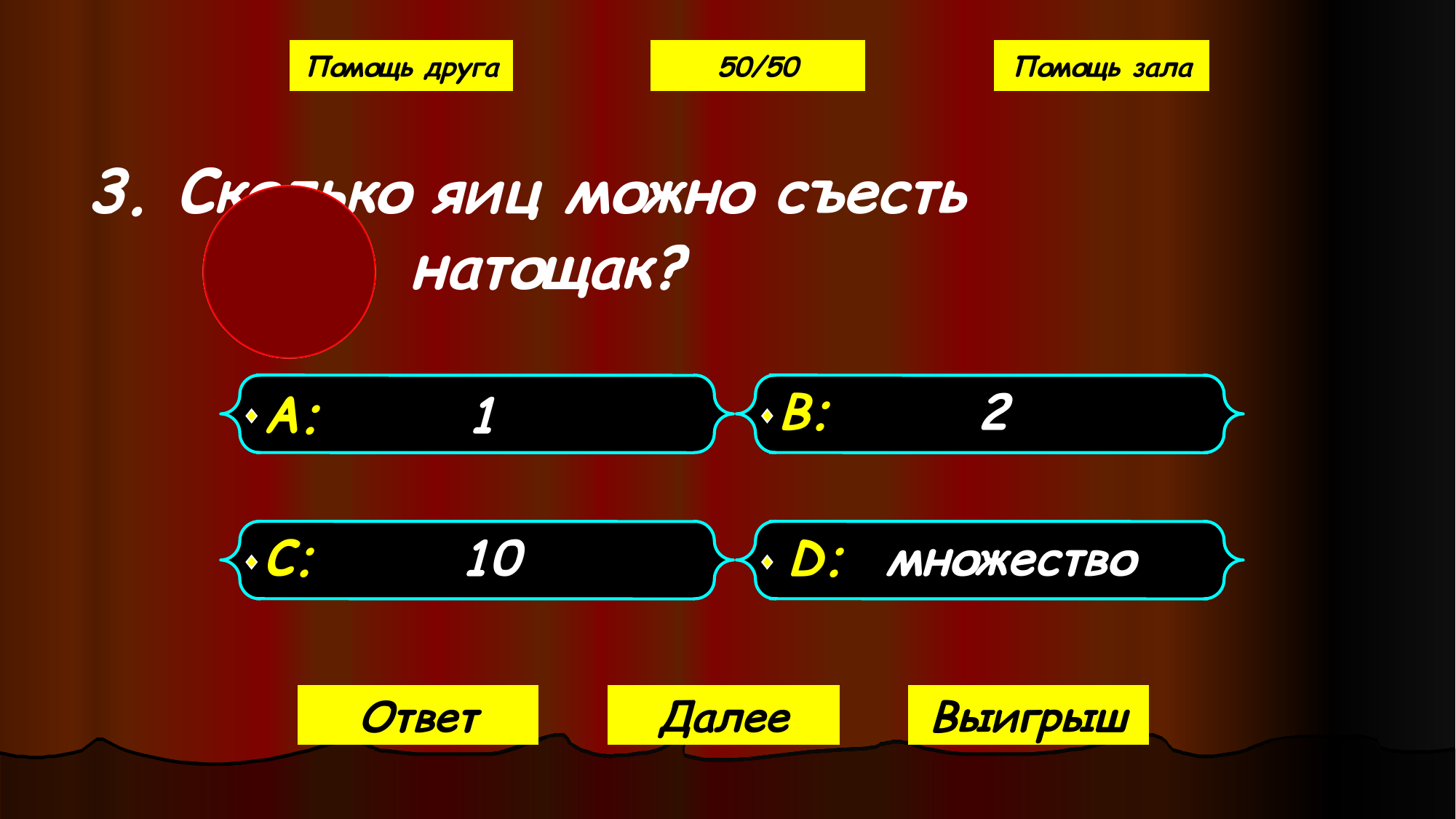

Помощь друга
50/50
Помощь зала
 3. Сколько яиц можно съесть натощак?

А:       1

В:       2

С:         10

D:  множество

Ответ
Далее
Выигрыш